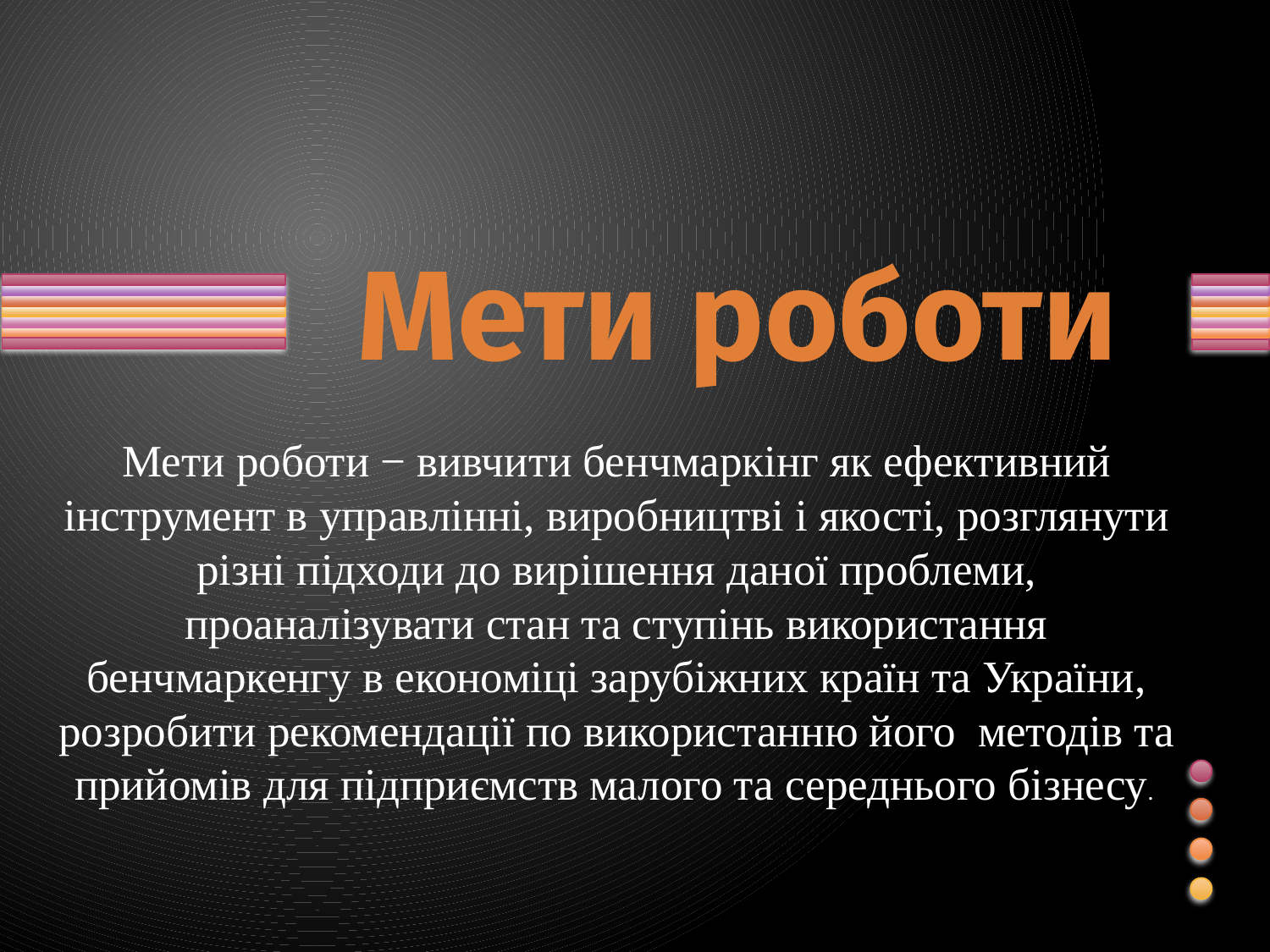

# Мети роботи
Мети роботи − вивчити бенчмаркінг як ефективний інструмент в управлінні, виробництві і якості, розглянути різні підходи до вирішення даної проблеми, проаналізувати стан та ступінь використання бенчмаркенгу в економіці зарубіжних країн та України, розробити рекомендації по використанню його  методів та прийомів для підприємств малого та середнього бізнесу.